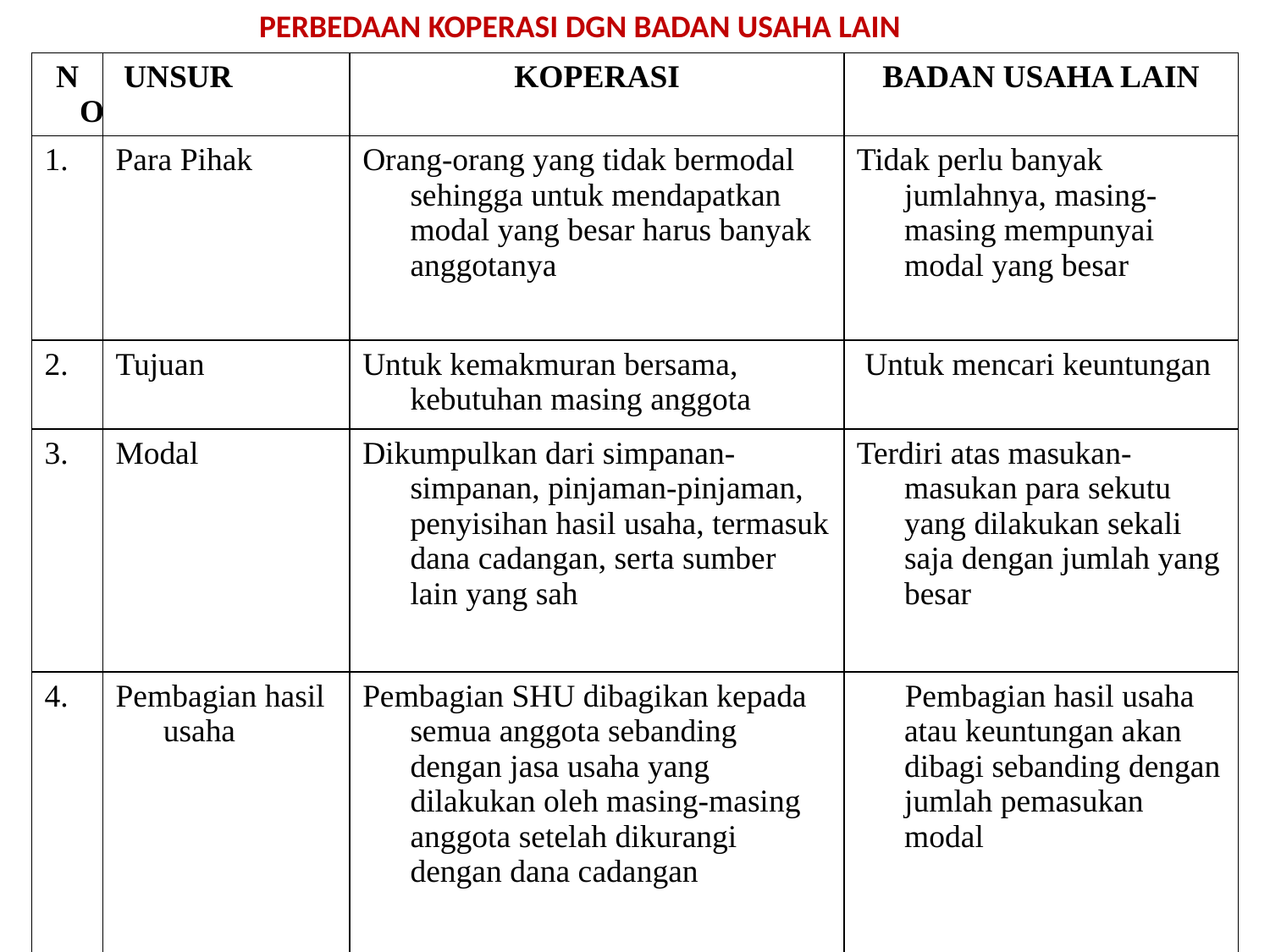

PERBEDAAN KOPERASI DGN BADAN USAHA LAIN
| NO | UNSUR | KOPERASI | BADAN USAHA LAIN |
| --- | --- | --- | --- |
| 1. | Para Pihak | Orang-orang yang tidak bermodal sehingga untuk mendapatkan modal yang besar harus banyak anggotanya | Tidak perlu banyak jumlahnya, masing-masing mempunyai modal yang besar |
| 2. | Tujuan | Untuk kemakmuran bersama, kebutuhan masing anggota | Untuk mencari keuntungan |
| 3. | Modal | Dikumpulkan dari simpanan-simpanan, pinjaman-pinjaman, penyisihan hasil usaha, termasuk dana cadangan, serta sumber lain yang sah | Terdiri atas masukan-masukan para sekutu yang dilakukan sekali saja dengan jumlah yang besar |
| 4. | Pembagian hasil usaha | Pembagian SHU dibagikan kepada semua anggota sebanding dengan jasa usaha yang dilakukan oleh masing-masing anggota setelah dikurangi dengan dana cadangan | Pembagian hasil usaha atau keuntungan akan dibagi sebanding dengan jumlah pemasukan modal |